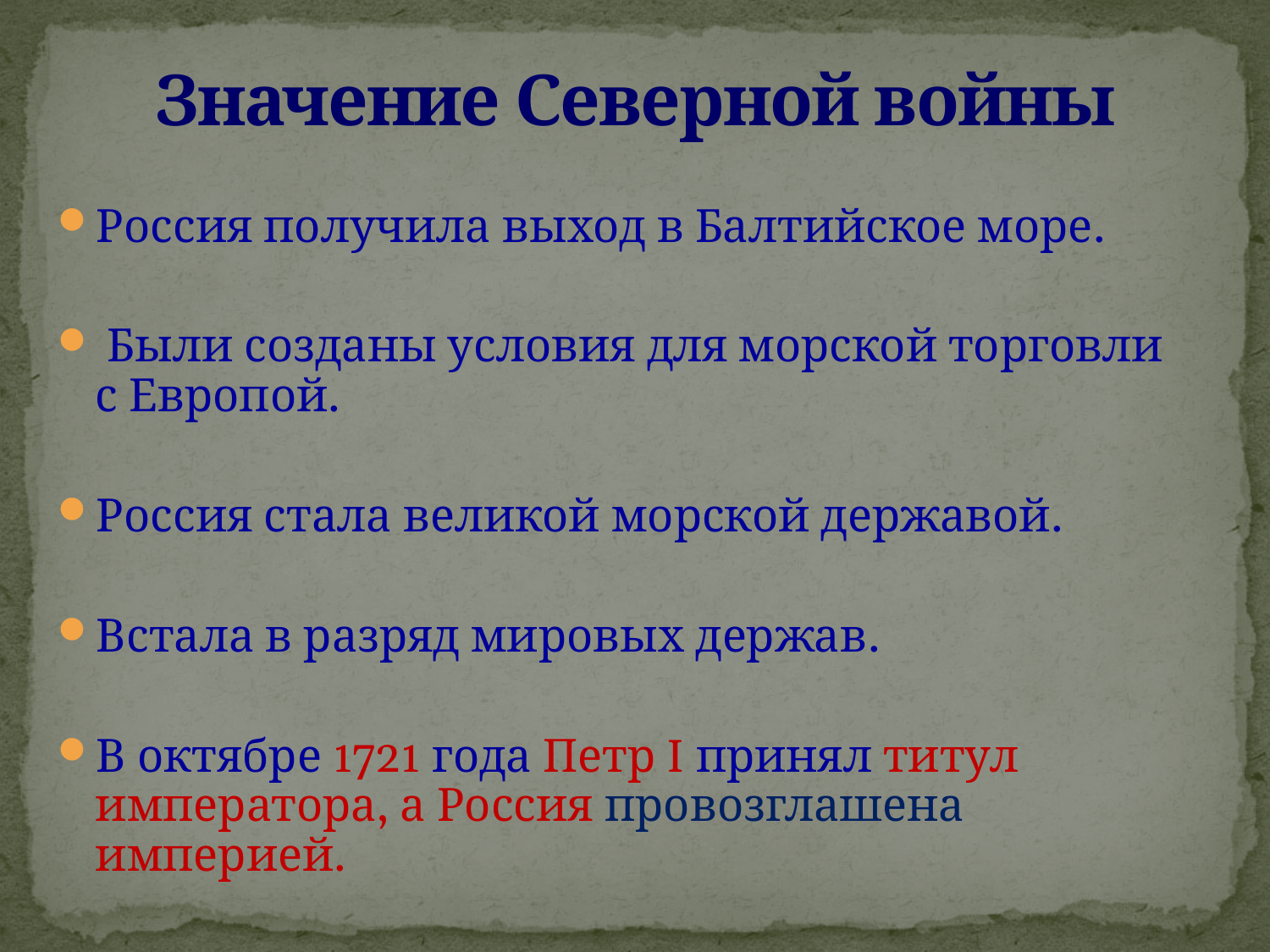

# Значение Северной войны
Россия получила выход в Балтийское море.

 Были созданы условия для морской торговли с Европой.

Россия стала великой морской державой.

Встала в разряд мировых держав.

В октябре 1721 года Петр I принял титул императора, а Россия провозглашена империей.